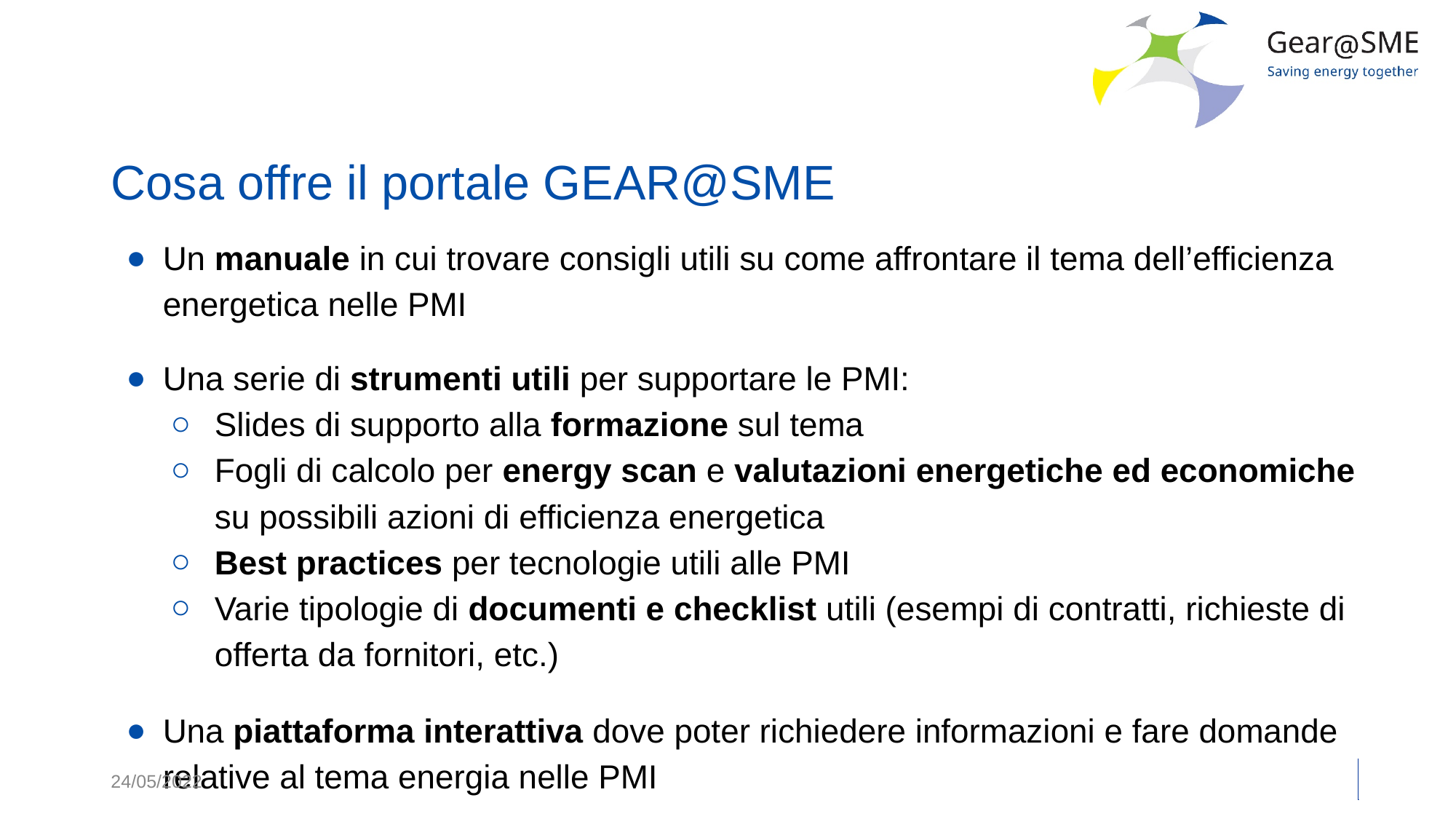

# Cosa offre il portale GEAR@SME
Un manuale in cui trovare consigli utili su come affrontare il tema dell’efficienza energetica nelle PMI

Una serie di strumenti utili per supportare le PMI:
Slides di supporto alla formazione sul tema
Fogli di calcolo per energy scan e valutazioni energetiche ed economiche su possibili azioni di efficienza energetica
Best practices per tecnologie utili alle PMI
Varie tipologie di documenti e checklist utili (esempi di contratti, richieste di offerta da fornitori, etc.)

Una piattaforma interattiva dove poter richiedere informazioni e fare domande relative al tema energia nelle PMI

24/05/2022